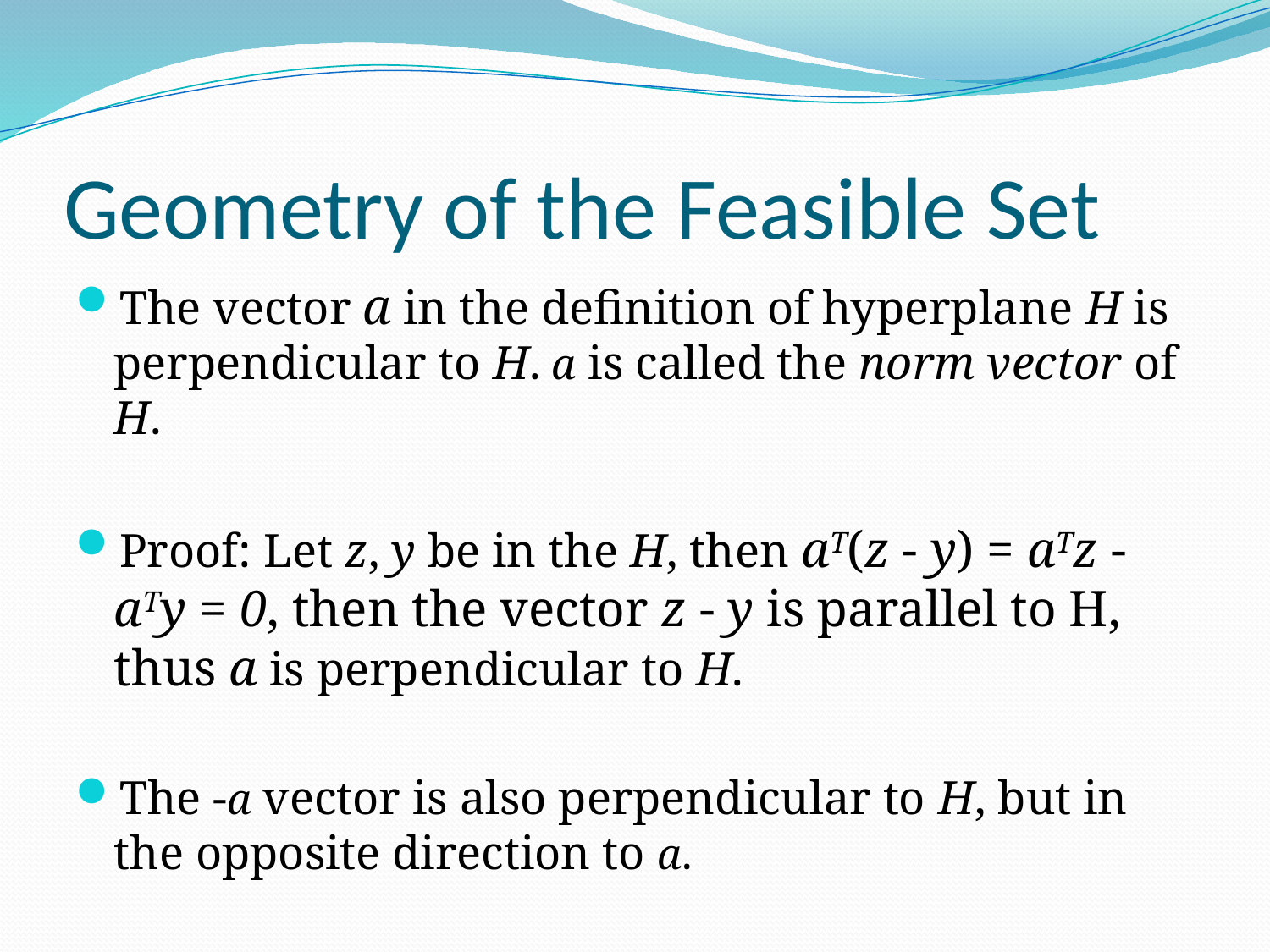

# Geometry of the Feasible Set
The vector a in the definition of hyperplane H is perpendicular to H. a is called the norm vector of H.

Proof: Let z, y be in the H, then aT(z - y) = aTz - aTy = 0, then the vector z - y is parallel to H, thus a is perpendicular to H.

The -a vector is also perpendicular to H, but in the opposite direction to a.